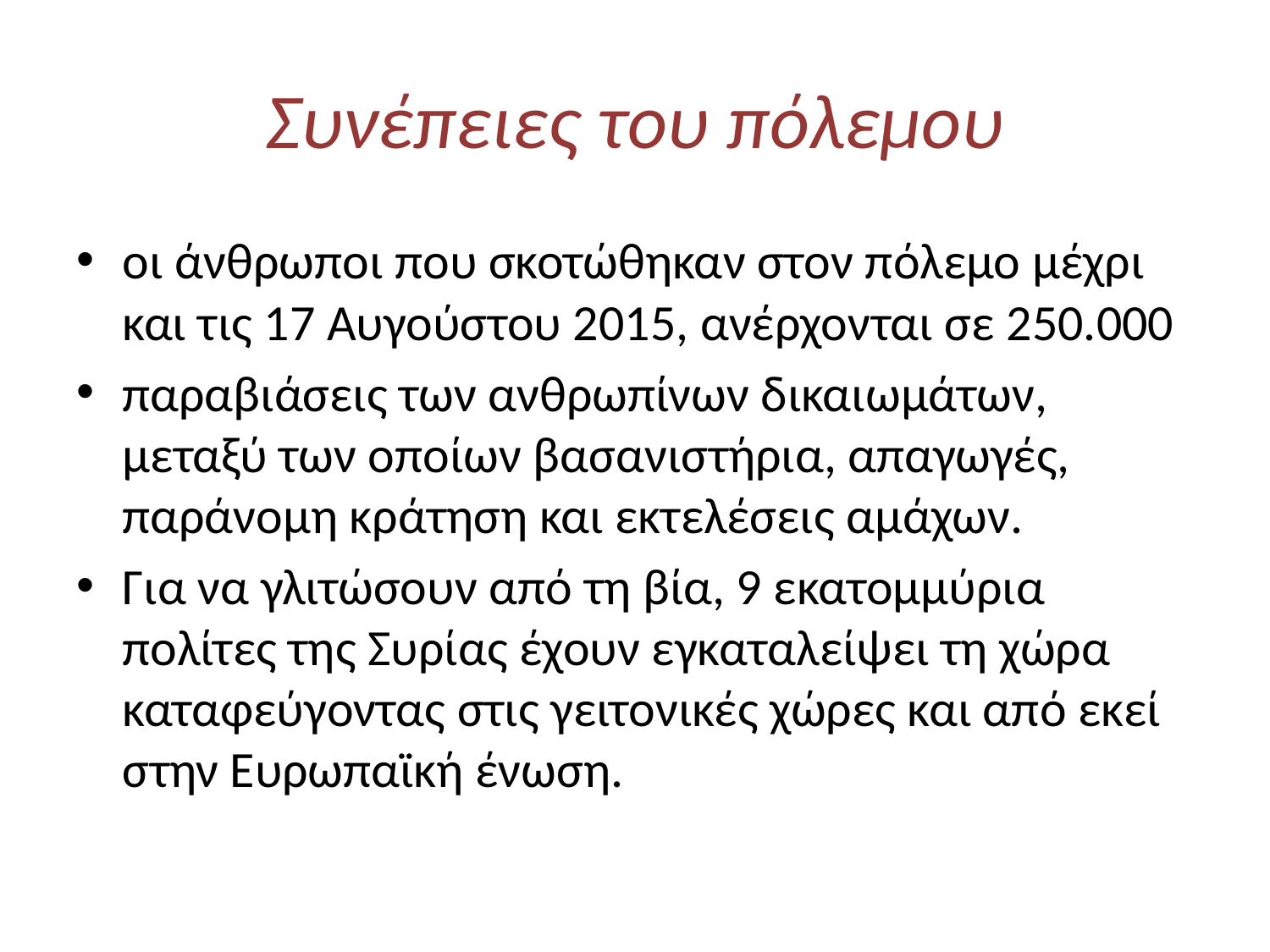

# Συνέπειες του πόλεμου
οι άνθρωποι που σκοτώθηκαν στον πόλεμο μέχρι και τις 17 Αυγούστου 2015, ανέρχονται σε 250.000
παραβιάσεις των ανθρωπίνων δικαιωμάτων, μεταξύ των οποίων βασανιστήρια, απαγωγές, παράνομη κράτηση και εκτελέσεις αμάχων.
Για να γλιτώσουν από τη βία, 9 εκατομμύρια πολίτες της Συρίας έχουν εγκαταλείψει τη χώρα καταφεύγοντας στις γειτονικές χώρες και από εκεί στην Ευρωπαϊκή ένωση.